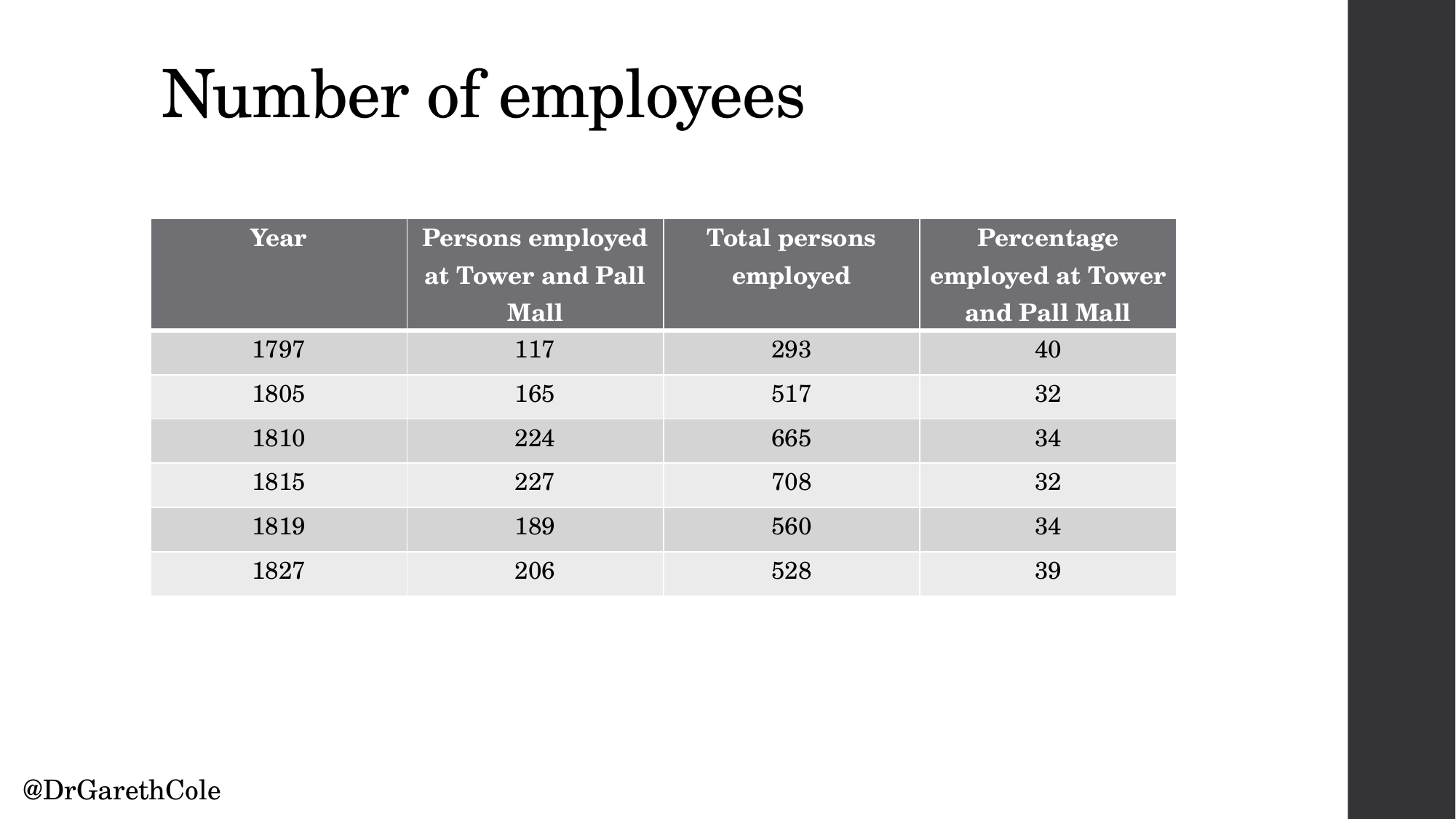

# Number of employees
| Year | Persons employed at Tower and Pall Mall | Total persons employed | Percentage employed at Tower and Pall Mall |
| --- | --- | --- | --- |
| 1797 | 117 | 293 | 40 |
| 1805 | 165 | 517 | 32 |
| 1810 | 224 | 665 | 34 |
| 1815 | 227 | 708 | 32 |
| 1819 | 189 | 560 | 34 |
| 1827 | 206 | 528 | 39 |
@DrGarethCole